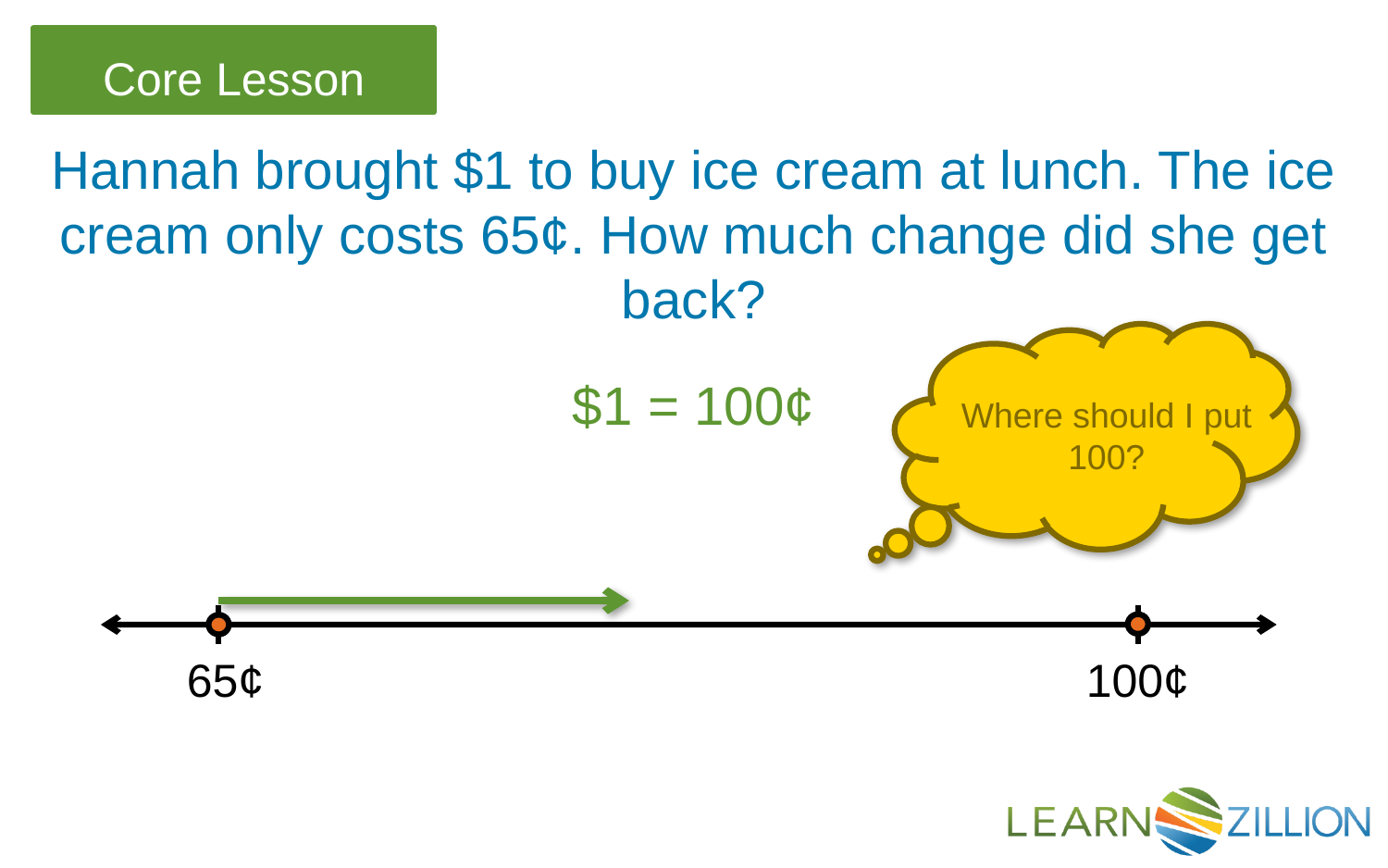

Hannah brought $1 to buy ice cream at lunch. The ice cream only costs 65¢. How much change did she get back?

$1 = 100¢
Where should I put 100?

65¢
100¢